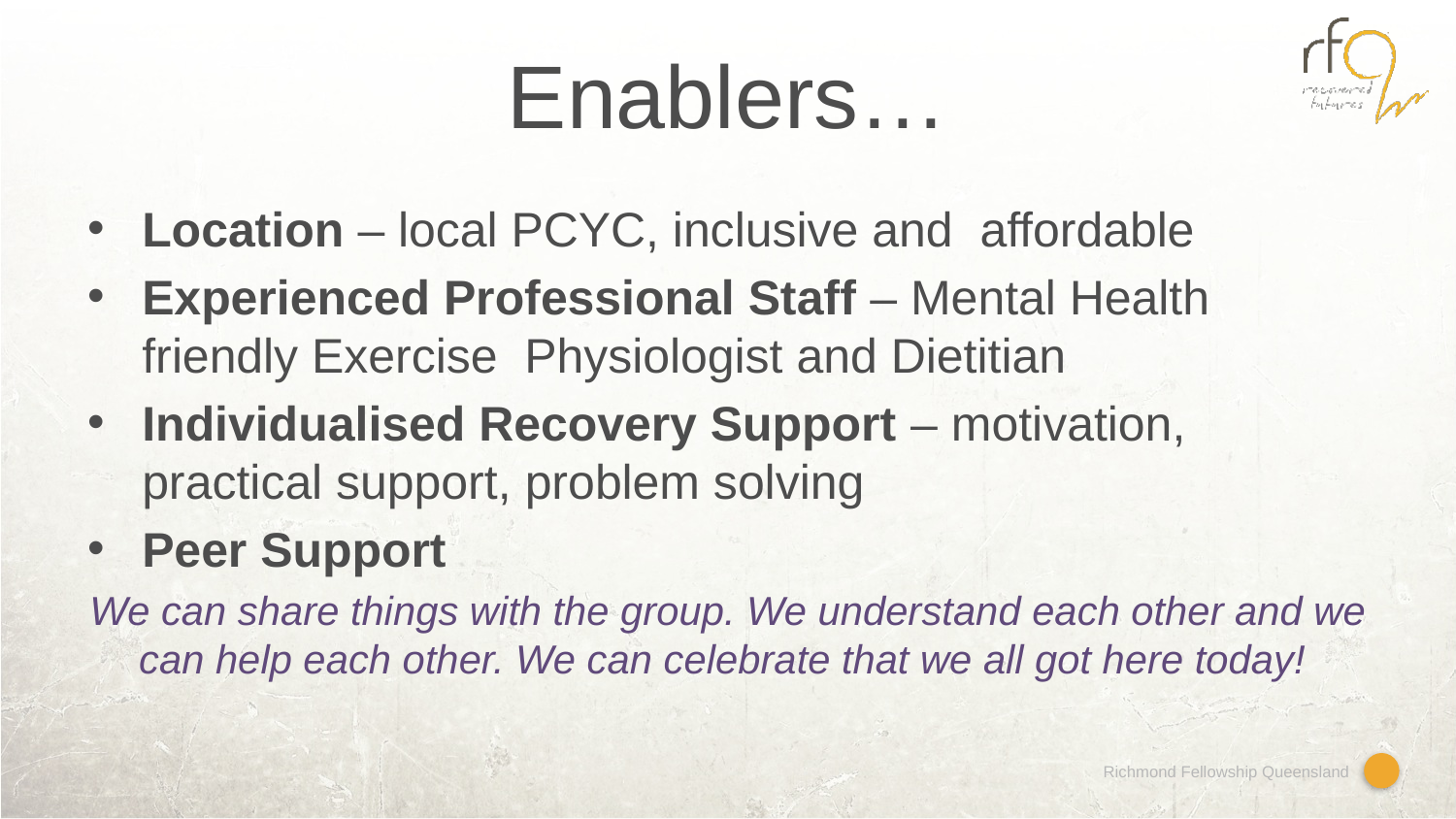

# Enablers…
Location – local PCYC, inclusive and  affordable
Experienced Professional Staff – Mental Health friendly Exercise  Physiologist and Dietitian
Individualised Recovery Support – motivation, practical support, problem solving
Peer Support
We can share things with the group. We understand each other and we can help each other. We can celebrate that we all got here today!